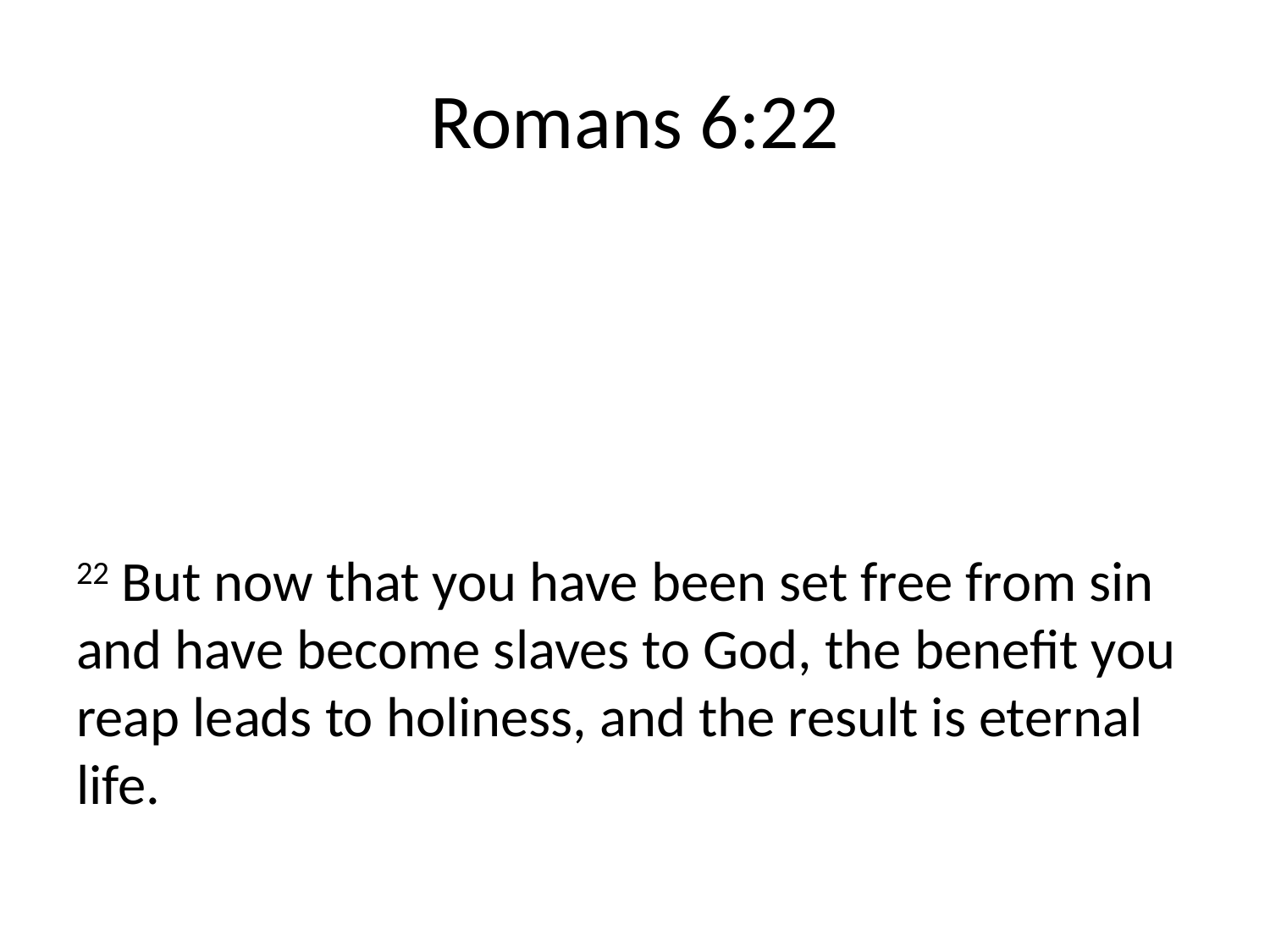

# Romans 6:22

22 But now that you have been set free from sin and have become slaves to God, the benefit you reap leads to holiness, and the result is eternal life.